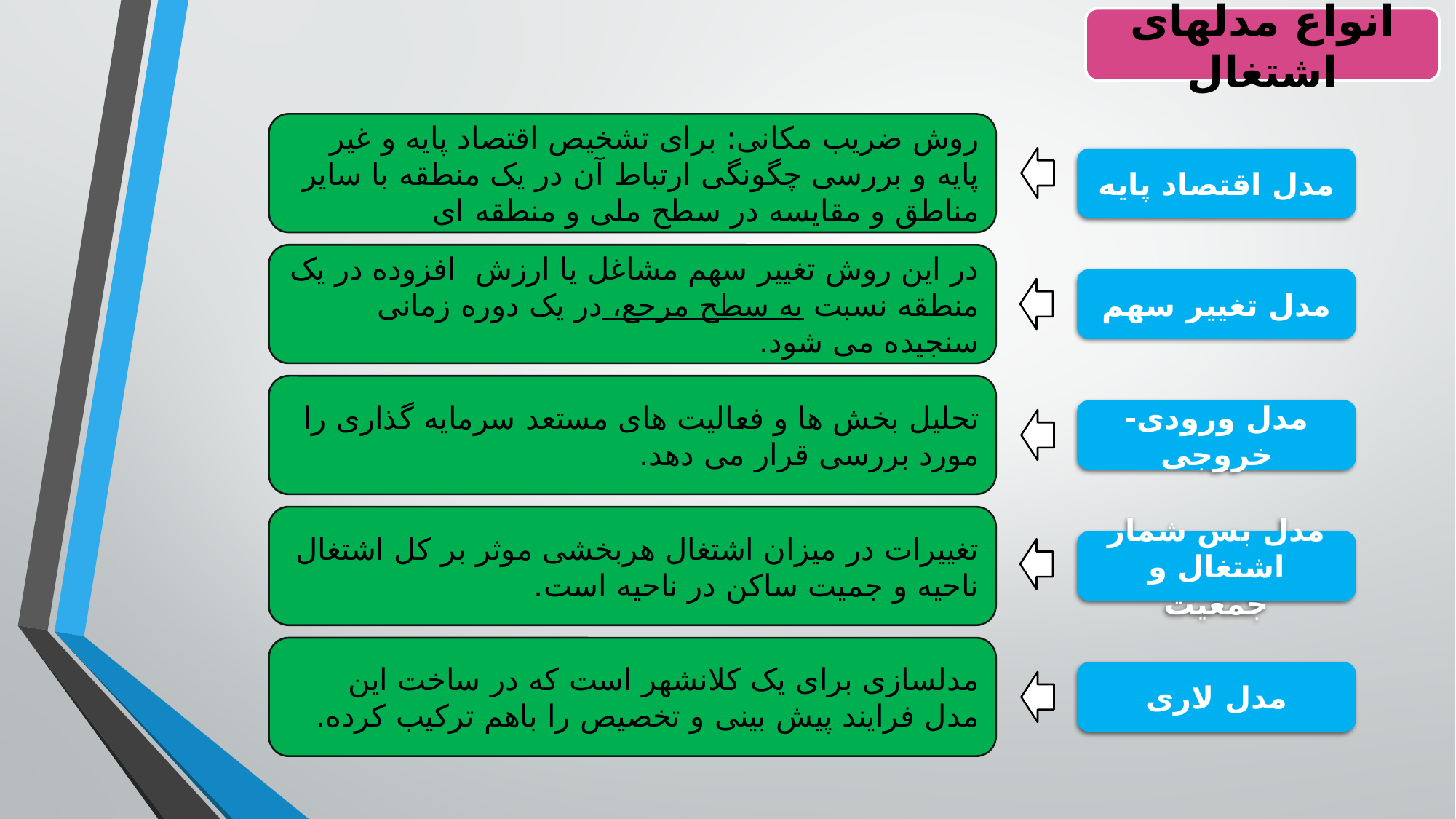

انواع مدلهای اشتغال
روش ضریب مکانی: برای تشخیص اقتصاد پایه و غیر پایه و بررسی چگونگی ارتباط آن در یک منطقه با سایر مناطق و مقایسه در سطح ملی و منطقه ای

مدل اقتصاد پایه
در این روش تغییر سهم مشاغل یا ارزش  افزوده در یک منطقه نسبت به سطح مرجع، در یک دوره زمانی سنجیده می شود.
مدل تغییر سهم

تحلیل بخش ها و فعالیت های مستعد سرمایه گذاری را مورد بررسی قرار می دهد.
مدل ورودی- خروجی

تغییرات در میزان اشتغال هربخشی موثر بر کل اشتغال ناحیه و جمیت ساکن در ناحیه است.
مدل بس شمار اشتغال و جمعیت

مدلسازی برای یک کلانشهر است که در ساخت این مدل فرایند پیش بینی و تخصیص را باهم ترکیب کرده.
مدل لاری